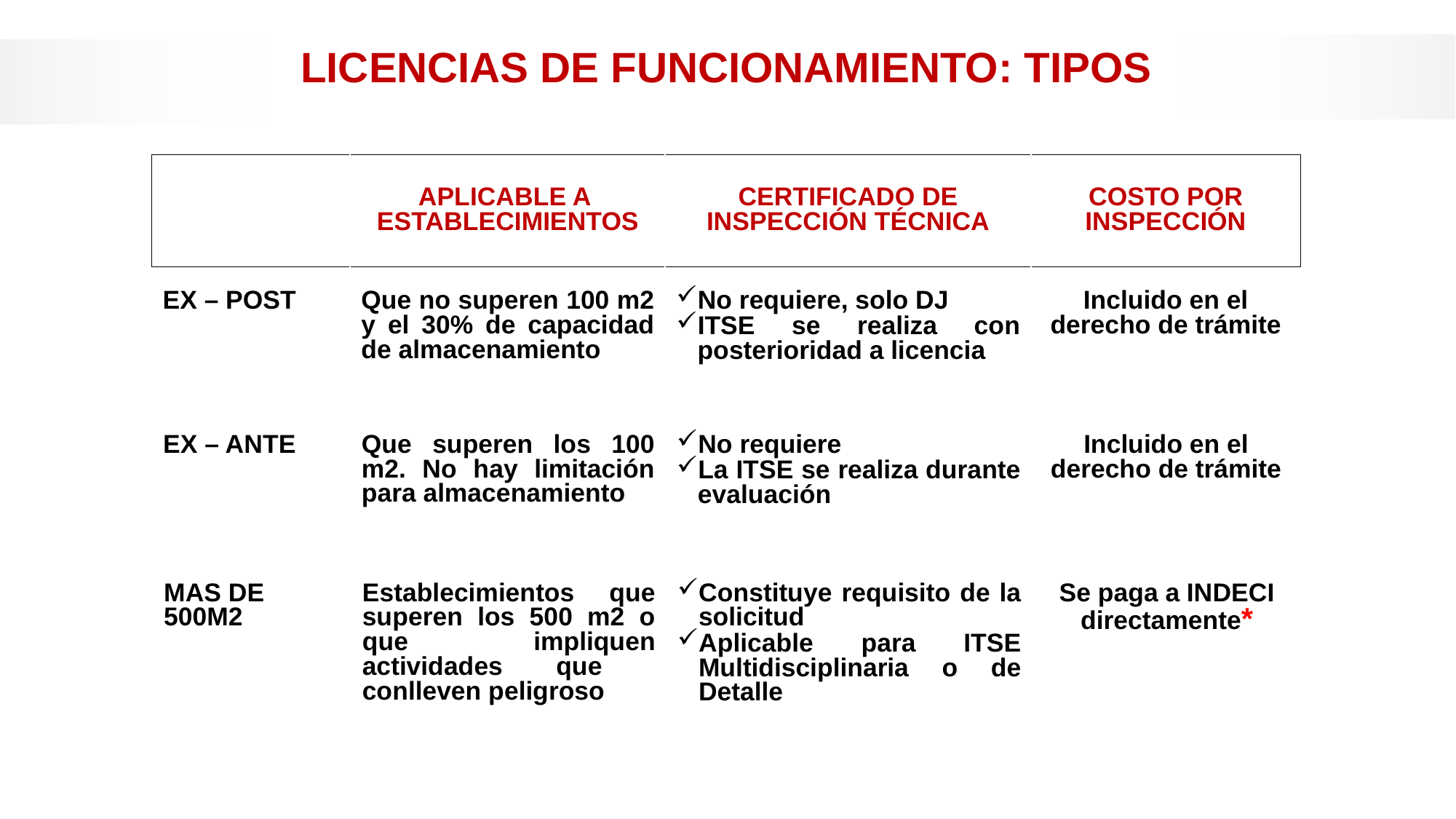

LICENCIAS DE FUNCIONAMIENTO: TIPOS

|  | APLICABLE A ESTABLECIMIENTOS | CERTIFICADO DE INSPECCIÓN TÉCNICA | COSTO POR INSPECCIÓN |
| --- | --- | --- | --- |
| EX – POST | Que no superen 100 m2 y el 30% de capacidad de almacenamiento | No requiere, solo DJ ITSE se realiza con posterioridad a licencia | Incluido en el derecho de trámite |
| --- | --- | --- | --- |
| EX – ANTE | Que superen los 100 m2. No hay limitación para almacenamiento | No requiere La ITSE se realiza durante evaluación | Incluido en el derecho de trámite |
| --- | --- | --- | --- |
| MAS DE 500M2 | Establecimientos que superen los 500 m2 o que impliquen actividades que conlleven peligroso | Constituye requisito de la solicitud Aplicable para ITSE Multidisciplinaria o de Detalle | Se paga a INDECI directamente\* |
| --- | --- | --- | --- |